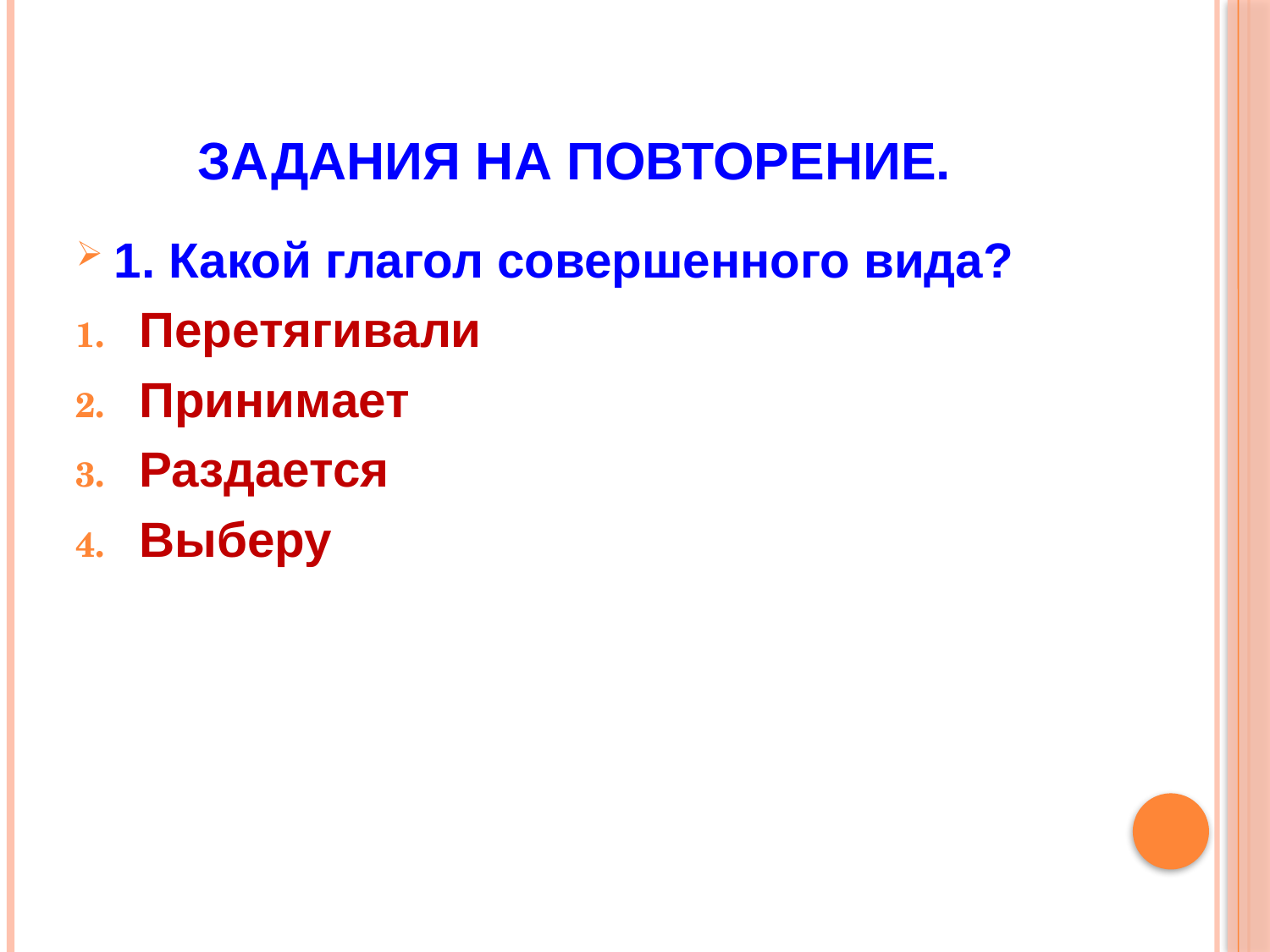

# Задания на повторение.
1. Какой глагол совершенного вида?
Перетягивали
Принимает
Раздается
Выберу